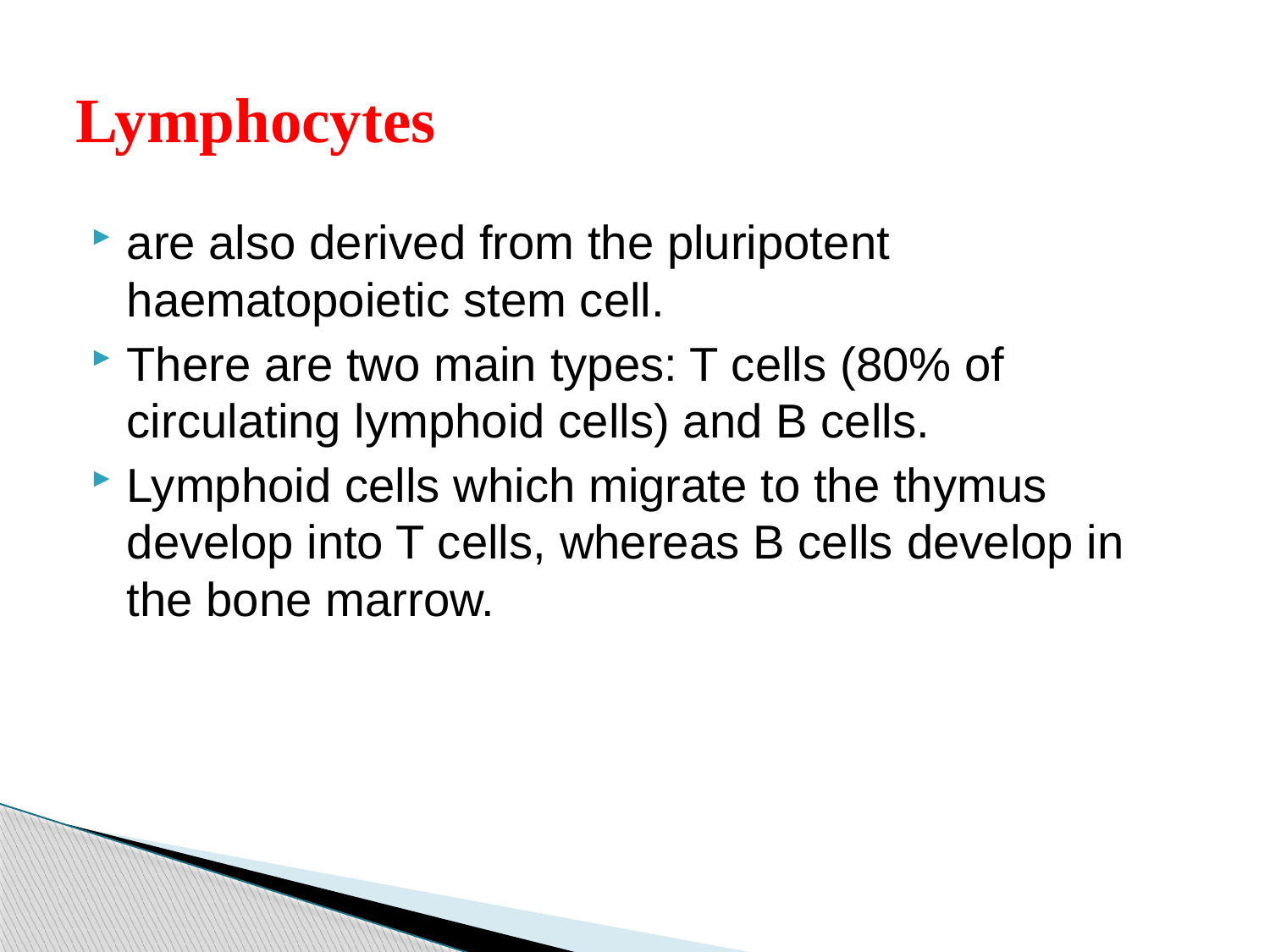

# Lymphocytes
are also derived from the pluripotent haematopoietic stem cell.
There are two main types: T cells (80% of circulating lymphoid cells) and B cells.
Lymphoid cells which migrate to the thymus develop into T cells, whereas B cells develop in the bone marrow.